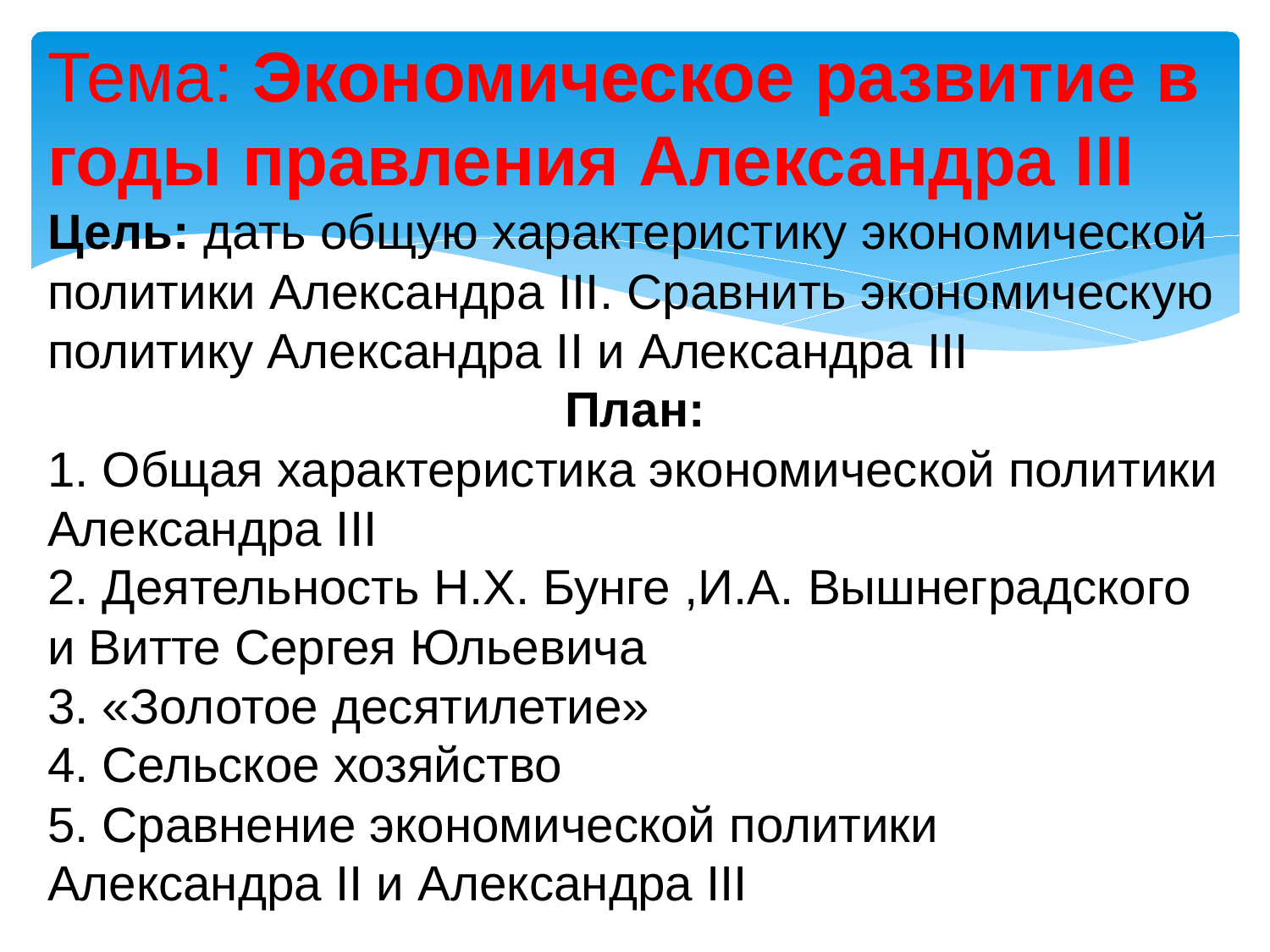

Тема: Экономическое развитие в годы правления Александра III
Цель: дать общую характеристику экономической политики Александра III. Сравнить экономическую политику Александра II и Александра III
План:
1. Общая характеристика экономической политики
Александра III
2. Деятельность Н.Х. Бунге ,И.А. Вышнеградского и Витте Сергея Юльевича
3. «Золотое десятилетие»
4. Сельское хозяйство
5. Сравнение экономической политики
Александра II и Александра III